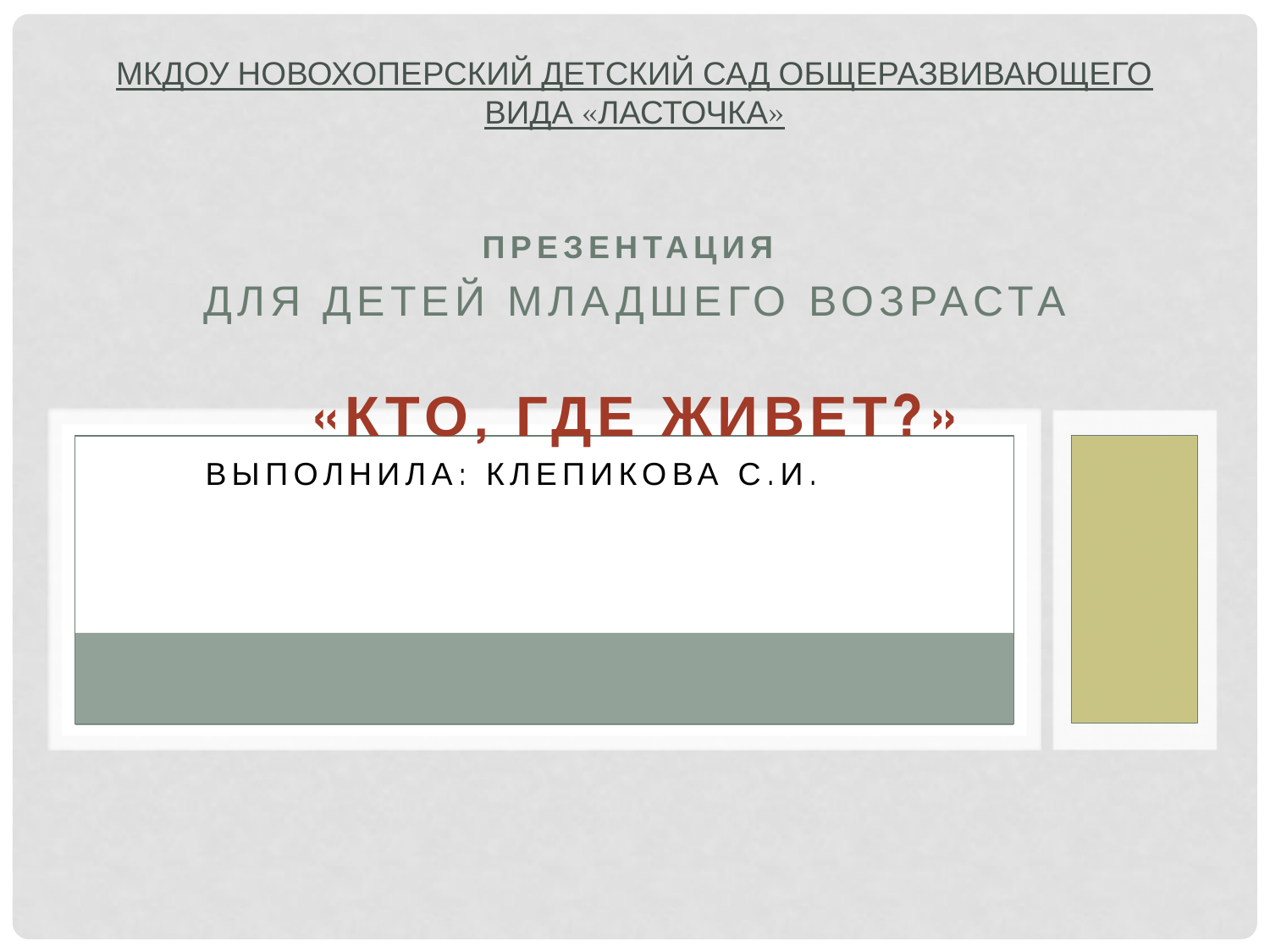

# МКДОУ Новохоперский детский сад общеразвивающего вида «Ласточка»

Презентация
для детей младшего возраста

«Кто, где живет?»
Выполнила: Клепикова С.И.